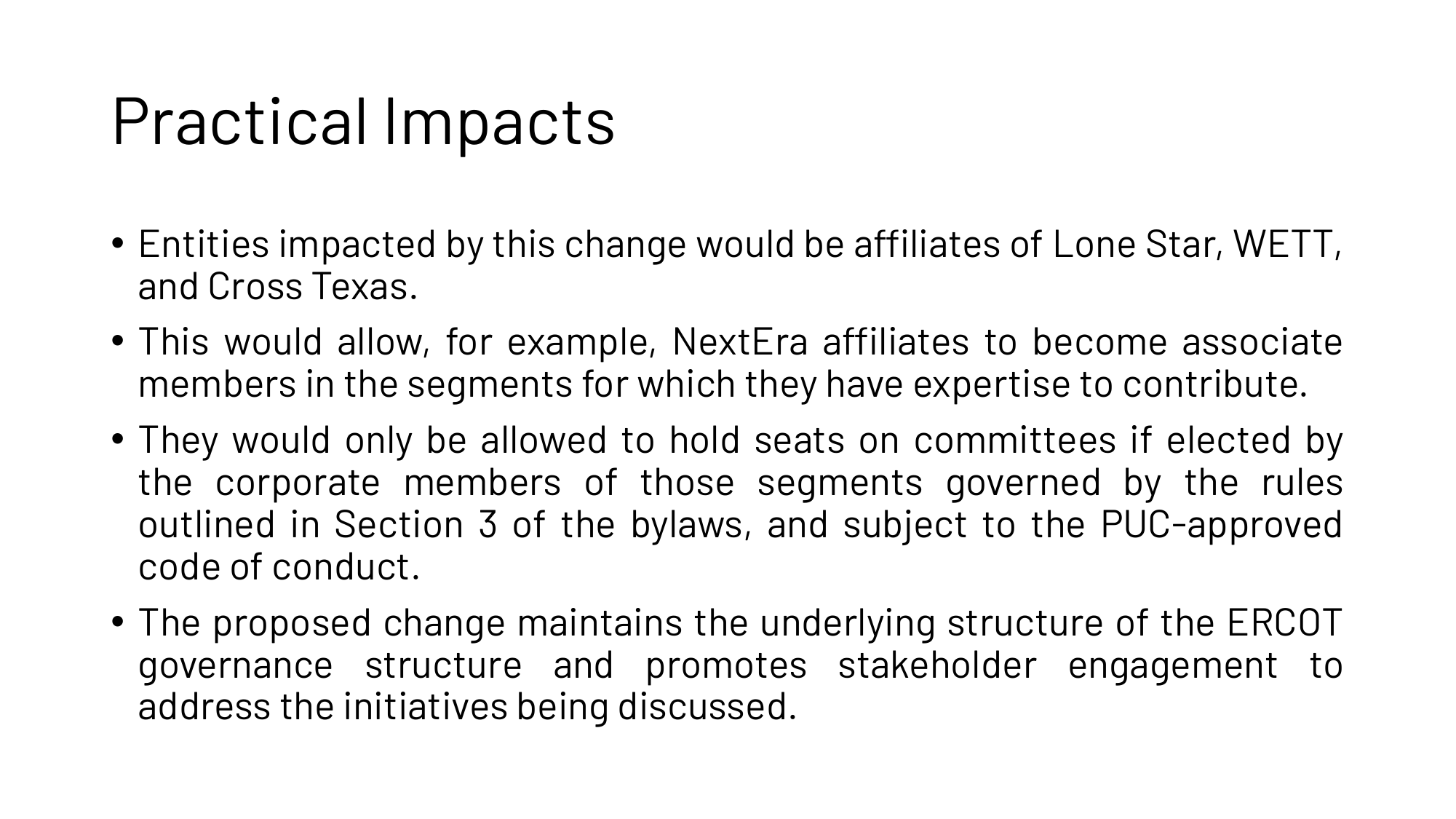

# Practical Impacts
Entities impacted by this change would be affiliates of Lone Star, WETT, and Cross Texas.
This would allow, for example, NextEra affiliates to become associate members in the segments for which they have expertise to contribute.
They would only be allowed to hold seats on committees if elected by the corporate members of those segments governed by the rules outlined in Section 3 of the bylaws, and subject to the PUC-approved code of conduct.
The proposed change maintains the underlying structure of the ERCOT governance structure and promotes stakeholder engagement to address the initiatives being discussed.